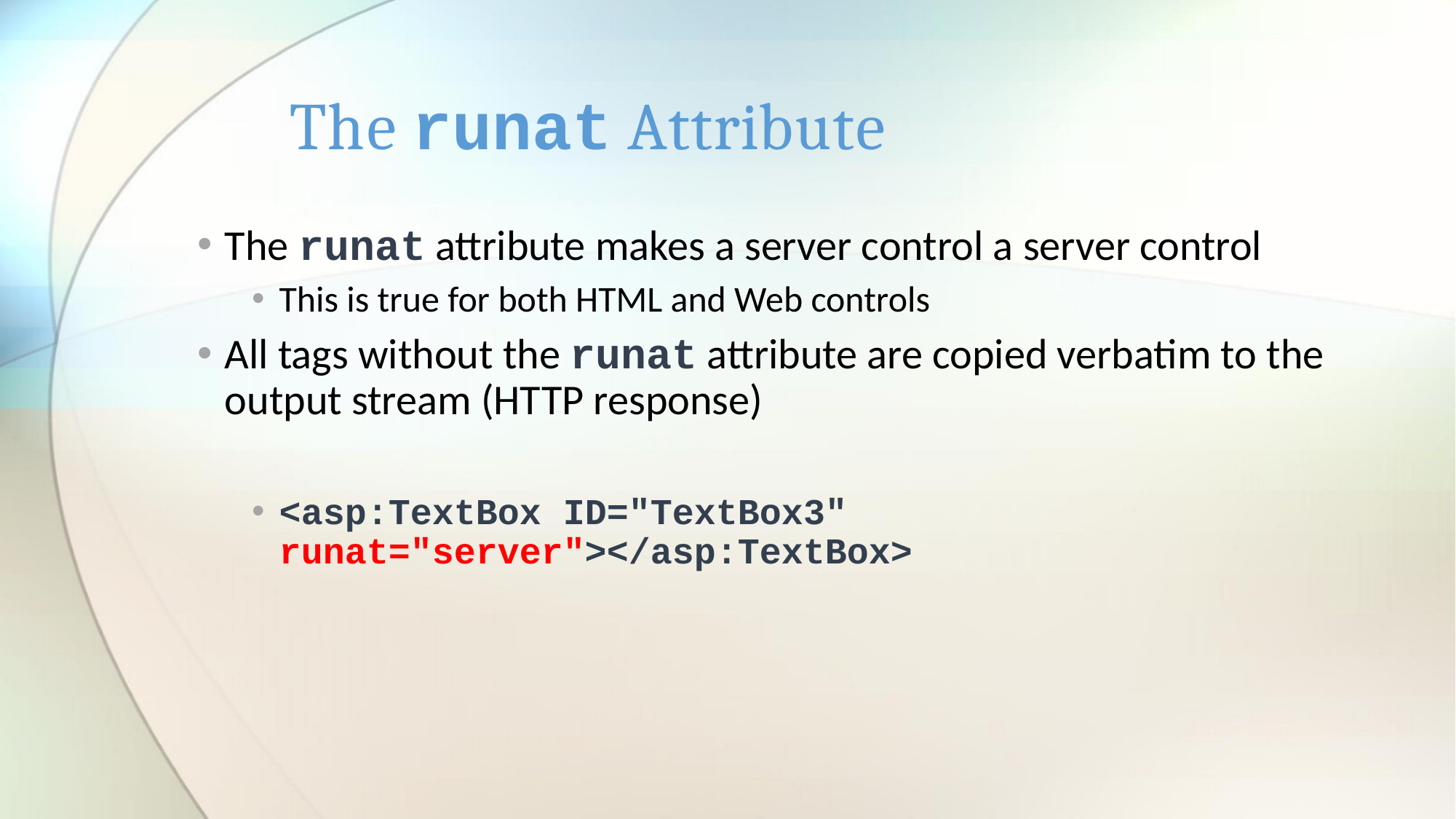

# The runat Attribute
The runat attribute makes a server control a server control
This is true for both HTML and Web controls
All tags without the runat attribute are copied verbatim to the output stream (HTTP response)

<asp:TextBox ID="TextBox3" runat="server"></asp:TextBox>